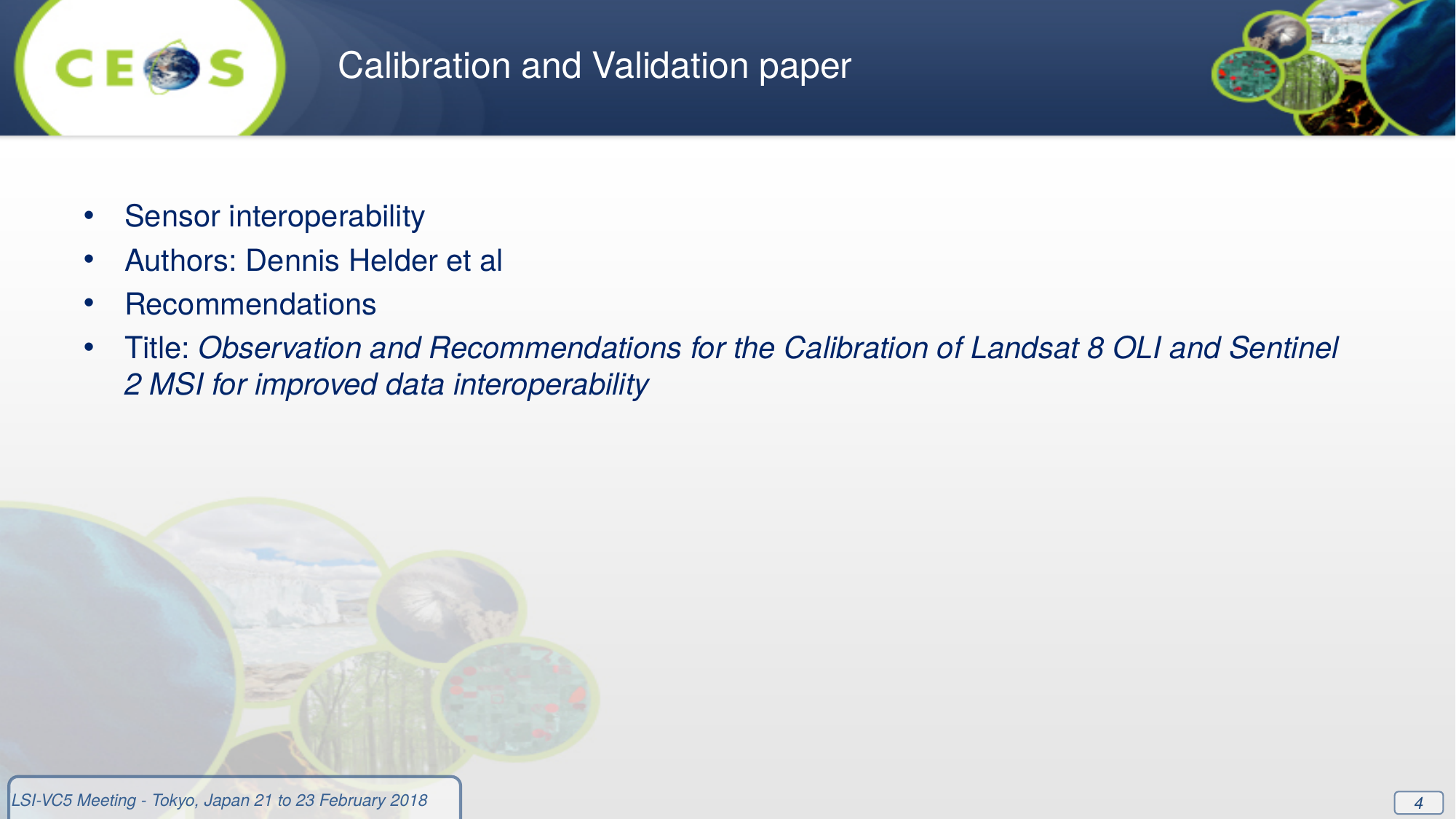

Calibration and Validation paper
Sensor interoperability
Authors: Dennis Helder et al
Recommendations
Title: Observation and Recommendations for the Calibration of Landsat 8 OLI and Sentinel 2 MSI for improved data interoperability
4